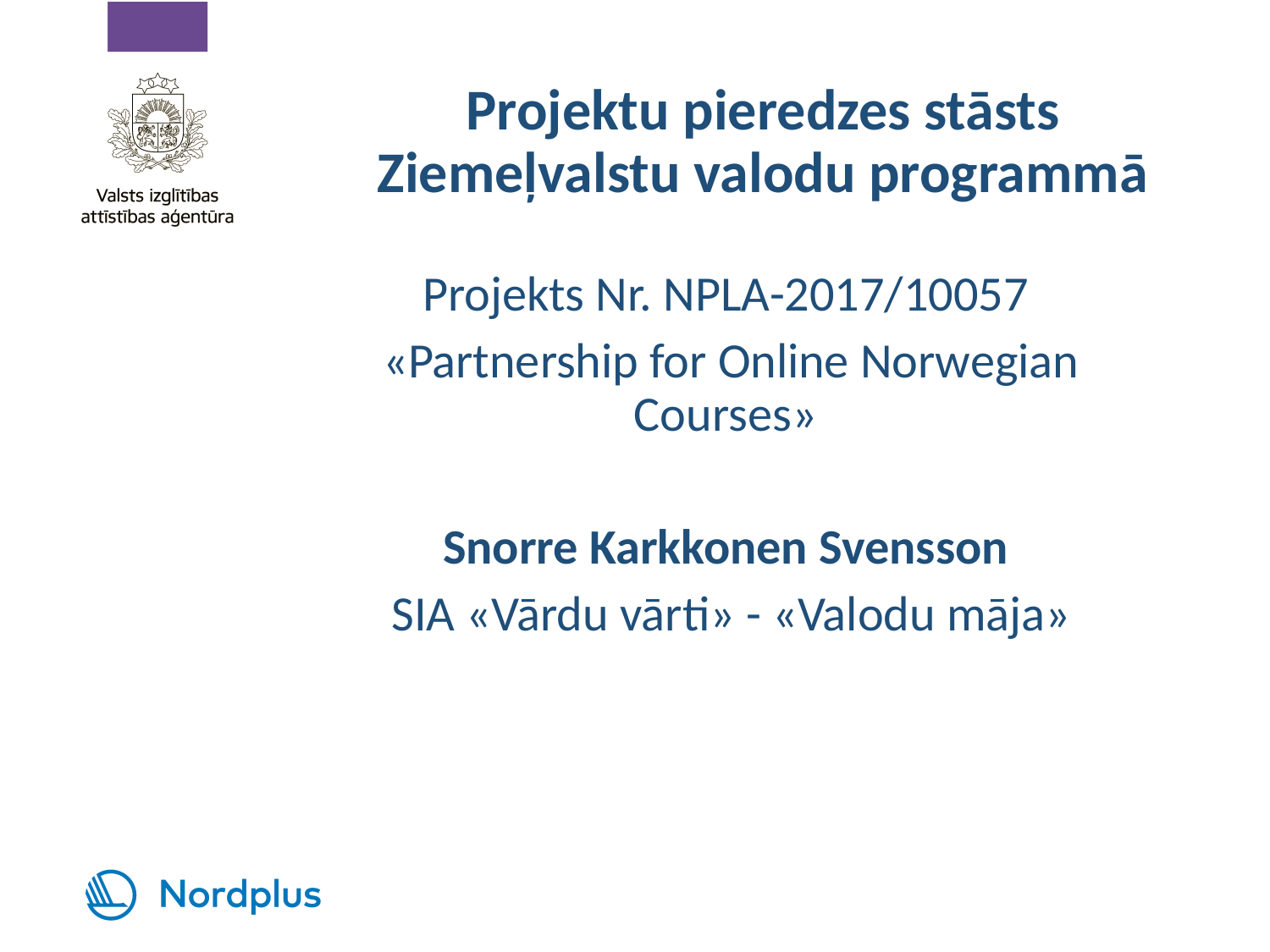

# Projektu pieredzes stāsts Ziemeļvalstu valodu programmā
Projekts Nr. NPLA-2017/10057
 «Partnership for Online Norwegian Courses»

Snorre Karkkonen Svensson
 SIA «Vārdu vārti» - «Valodu māja»